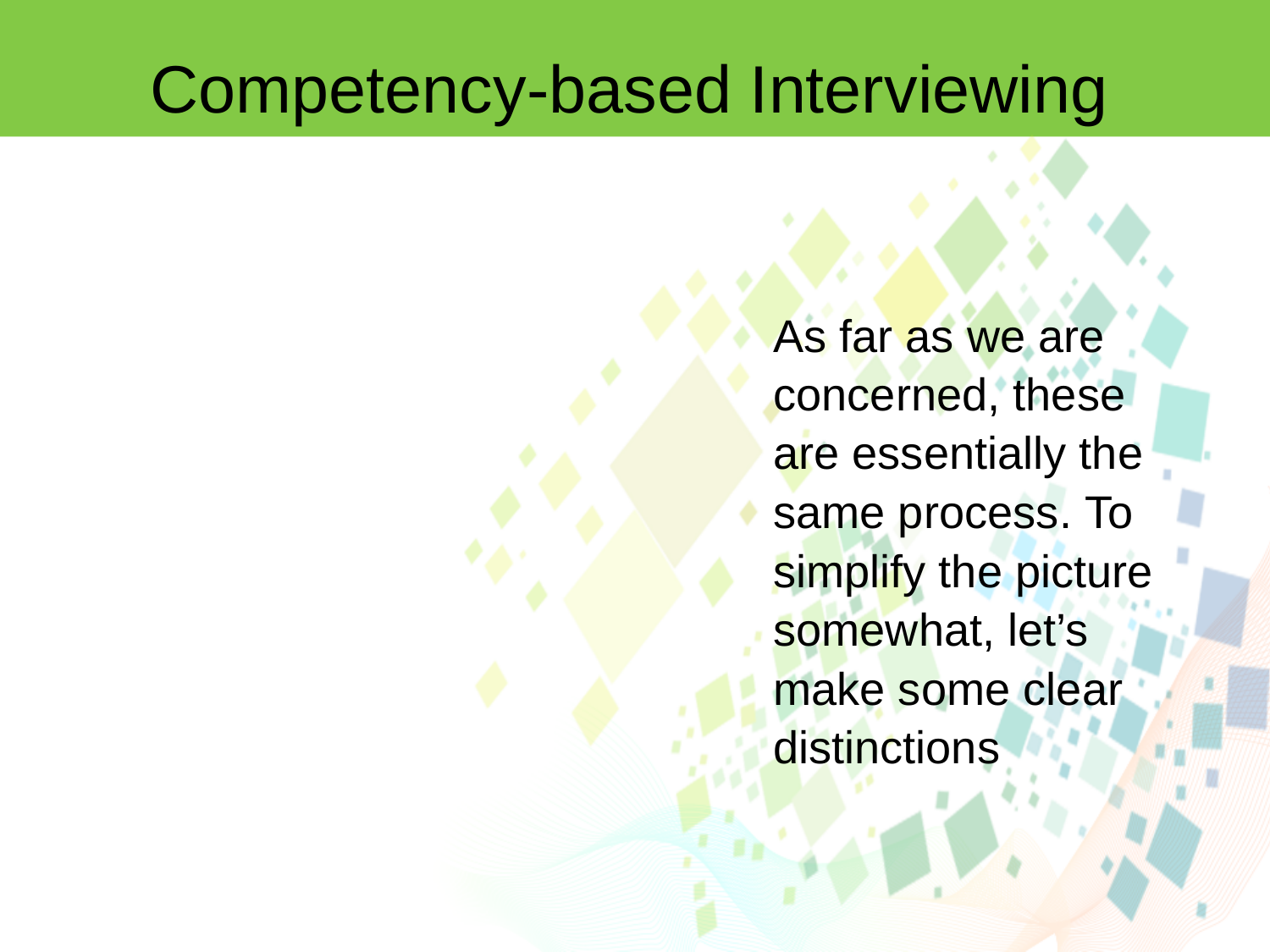

Competency-based Interviewing
As far as we are concerned, these are essentially the same process. To simplify the picture somewhat, let’s make some clear distinctions